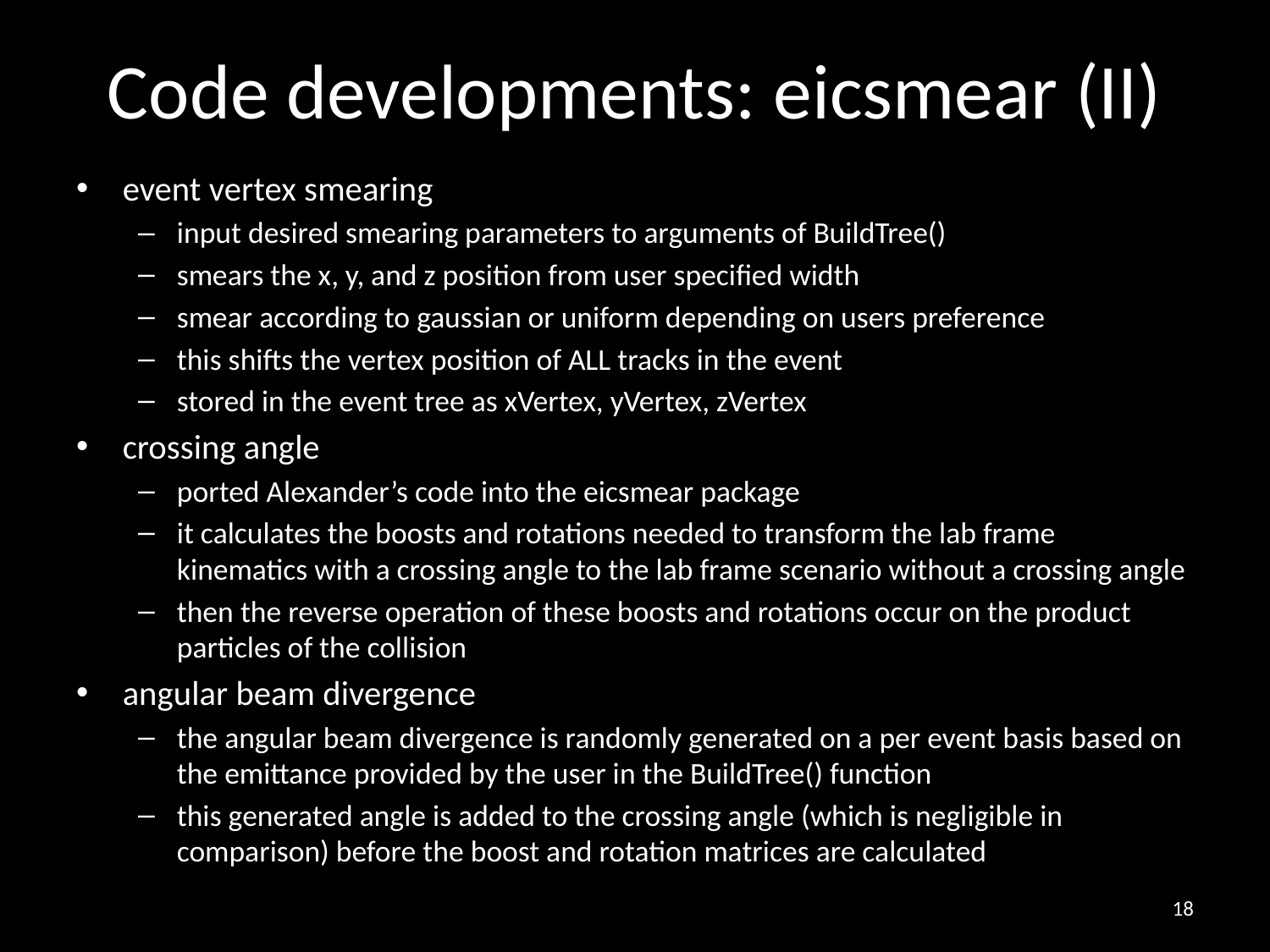

# Code developments: eicsmear (II)
event vertex smearing
input desired smearing parameters to arguments of BuildTree()
smears the x, y, and z position from user specified width
smear according to gaussian or uniform depending on users preference
this shifts the vertex position of ALL tracks in the event
stored in the event tree as xVertex, yVertex, zVertex
crossing angle
ported Alexander’s code into the eicsmear package
it calculates the boosts and rotations needed to transform the lab frame kinematics with a crossing angle to the lab frame scenario without a crossing angle
then the reverse operation of these boosts and rotations occur on the product particles of the collision
angular beam divergence
the angular beam divergence is randomly generated on a per event basis based on the emittance provided by the user in the BuildTree() function
this generated angle is added to the crossing angle (which is negligible in comparison) before the boost and rotation matrices are calculated
18